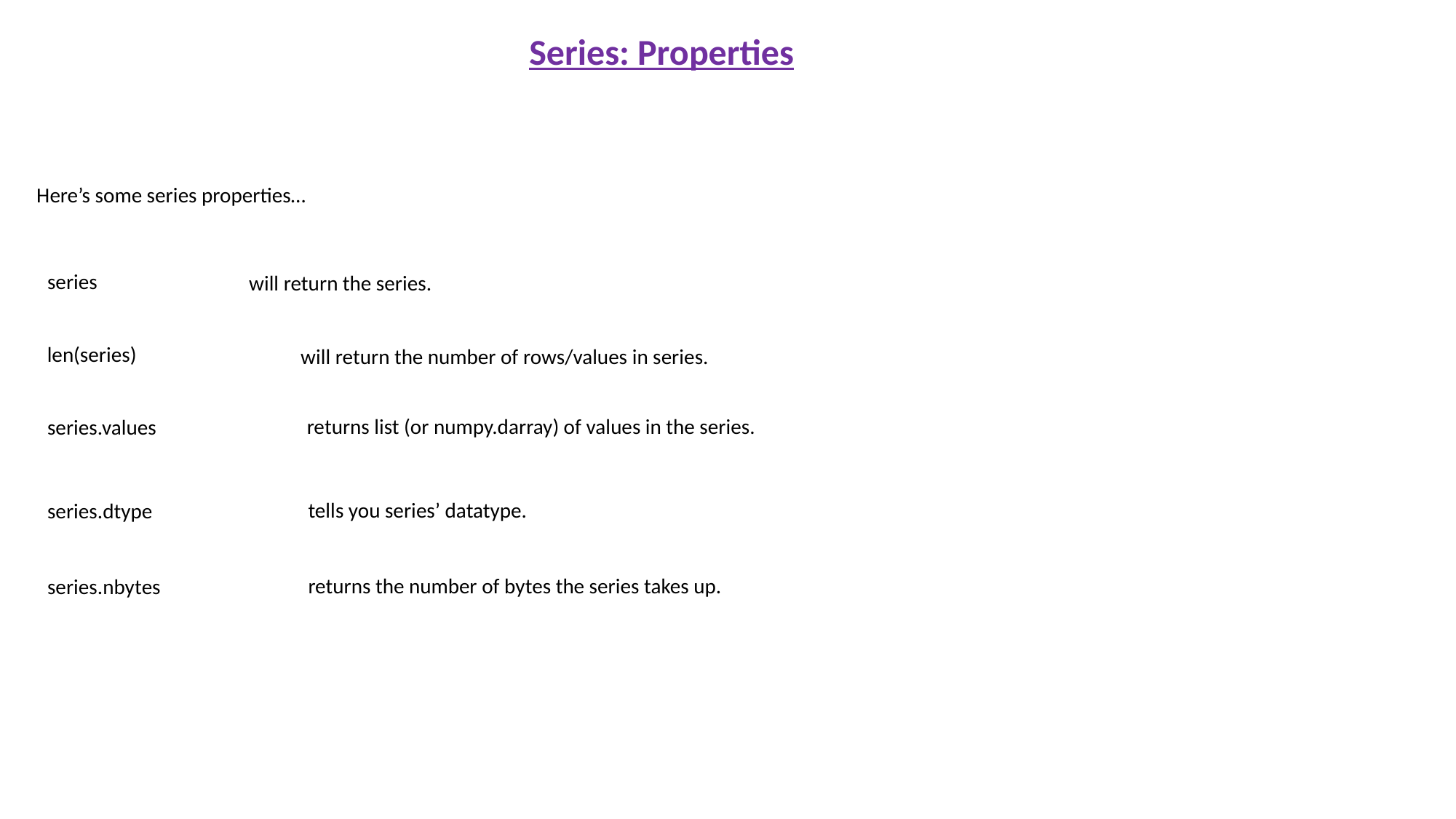

Series: Properties
Here’s some series properties…
series
will return the series.
len(series)
will return the number of rows/values in series.
returns list (or numpy.darray) of values in the series.
series.values
tells you series’ datatype.
series.dtype
returns the number of bytes the series takes up.
series.nbytes